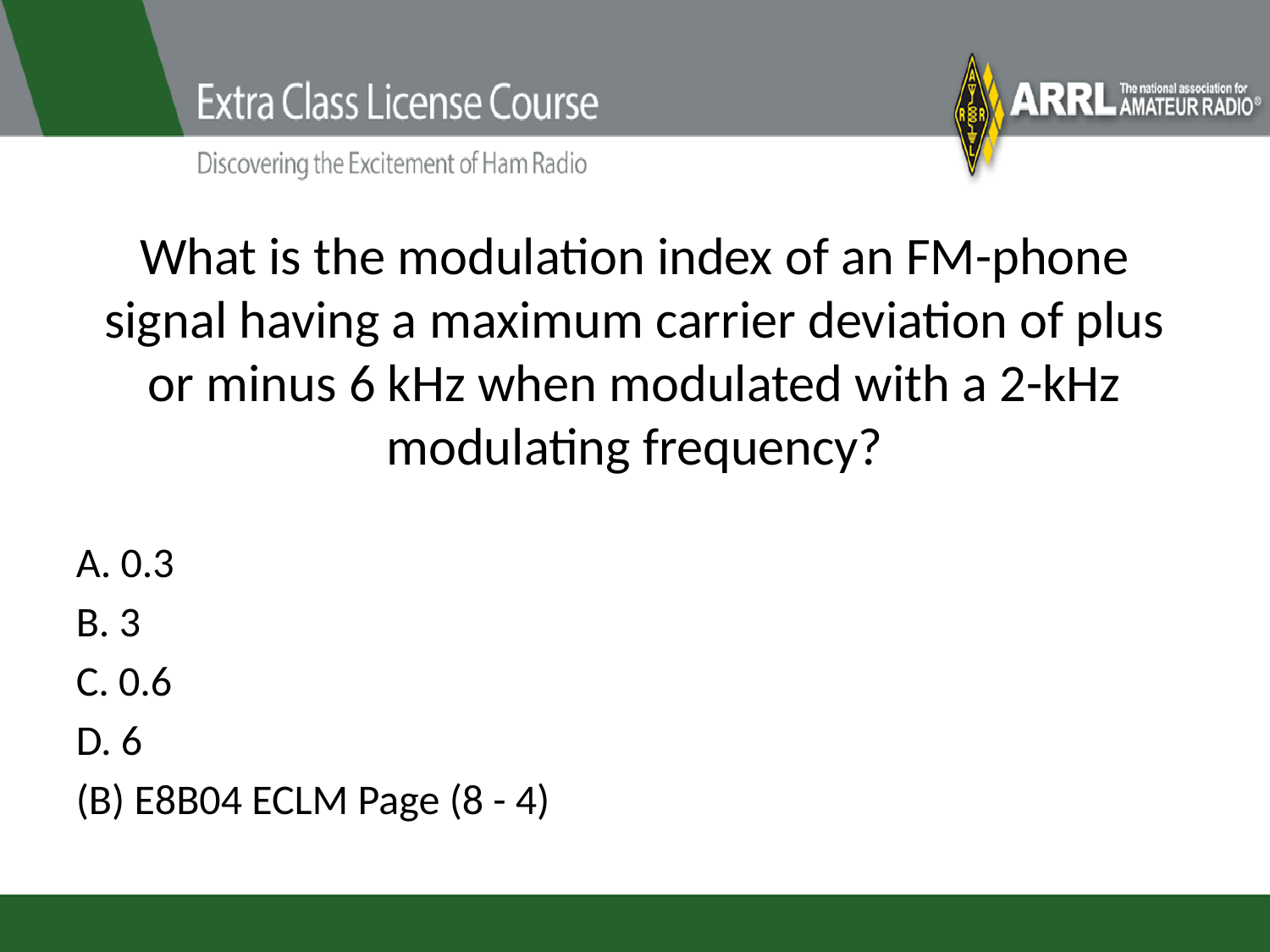

# What is the modulation index of an FM-phone signal having a maximum carrier deviation of plus or minus 6 kHz when modulated with a 2-kHz modulating frequency?
A. 0.3
B. 3
C. 0.6
D. 6
(B) E8B04 ECLM Page (8 - 4)